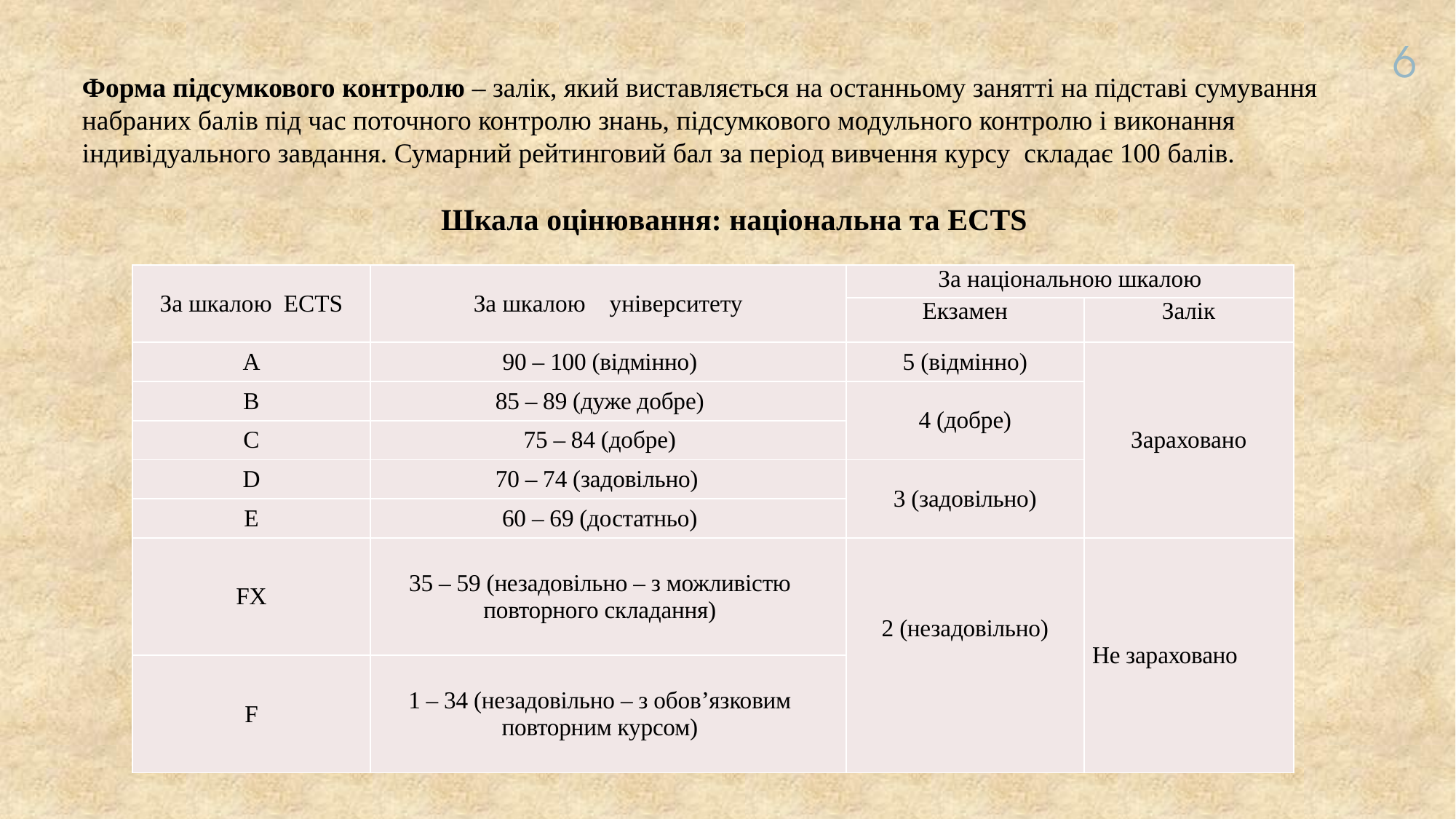

6
Форма підсумкового контролю – залік, який виставляється на останньому занятті на підставі сумування  набраних балів під час поточного контролю знань, підсумкового модульного контролю і виконання індивідуального завдання. Сумарний рейтинговий бал за період вивчення курсу  складає 100 балів.
Шкала оцінювання: національна та ECTS

| За шкалою ECTS | За шкалою університету | За національною шкалою |  |
| --- | --- | --- | --- |
|  |  | Екзамен | Залік |
| A | 90 – 100 (відмінно) | 5 (відмінно) | Зараховано |
| B | 85 – 89 (дуже добре) | 4 (добре) |  |
| C | 75 – 84 (добре) |  |  |
| D | 70 – 74 (задовільно) | 3 (задовільно) |  |
| E | 60 – 69 (достатньо) |  |  |
| FX | 35 – 59 (незадовільно – з можливістю повторного складання) | 2 (незадовільно) | Не зараховано |
| F | 1 – 34 (незадовільно – з обов’язковим повторним курсом) |  |  |